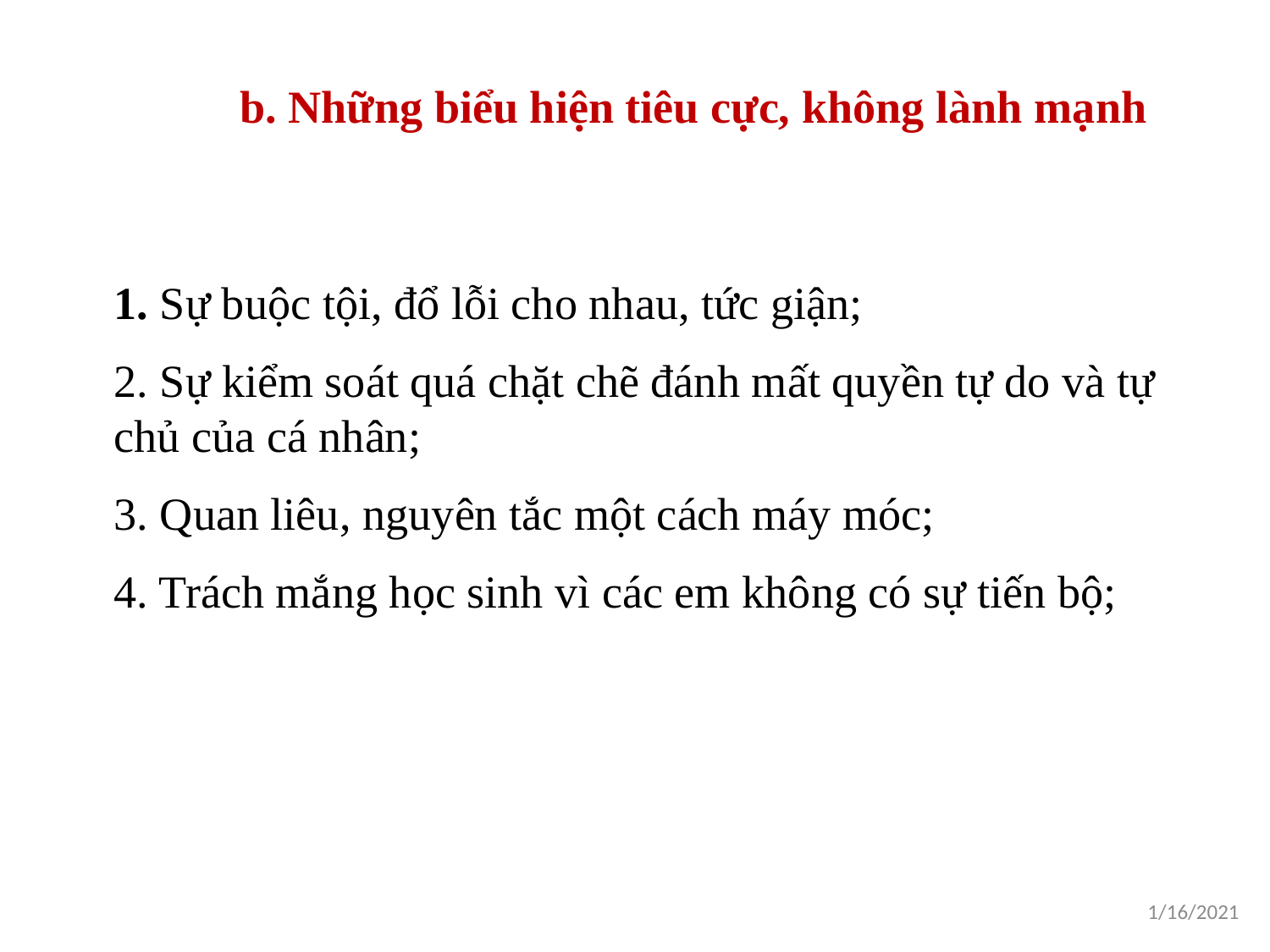

b. Những biểu hiện tiêu cực, không lành mạnh
1. Sự buộc tội, đổ lỗi cho nhau, tức giận;
2. Sự kiểm soát quá chặt chẽ đánh mất quyền tự do và tự chủ của cá nhân;
3. Quan liêu, nguyên tắc một cách máy móc;
4. Trách mắng học sinh vì các em không có sự tiến bộ;
1/16/2021